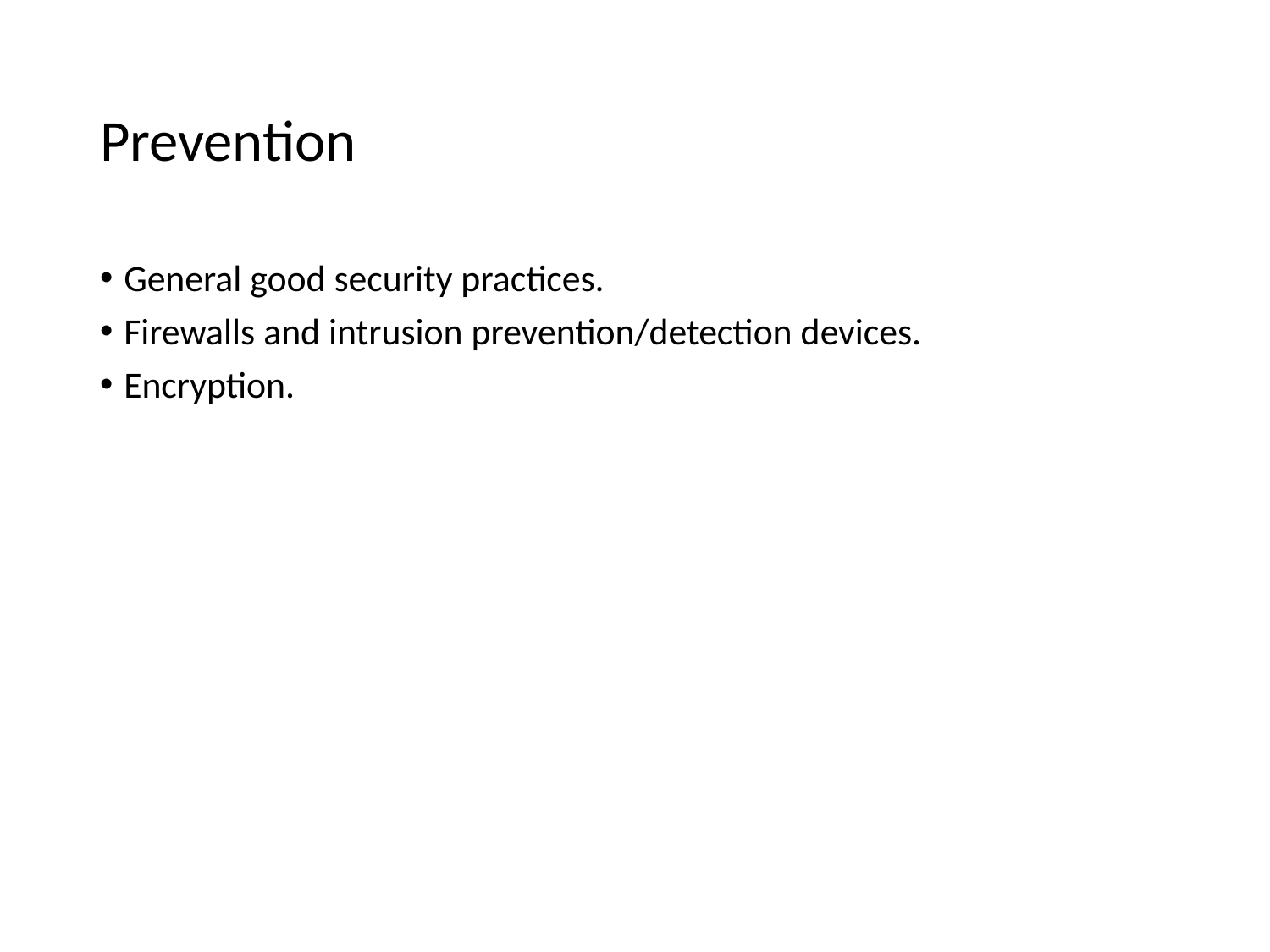

# Prevention
General good security practices.
Firewalls and intrusion prevention/detection devices.
Encryption.